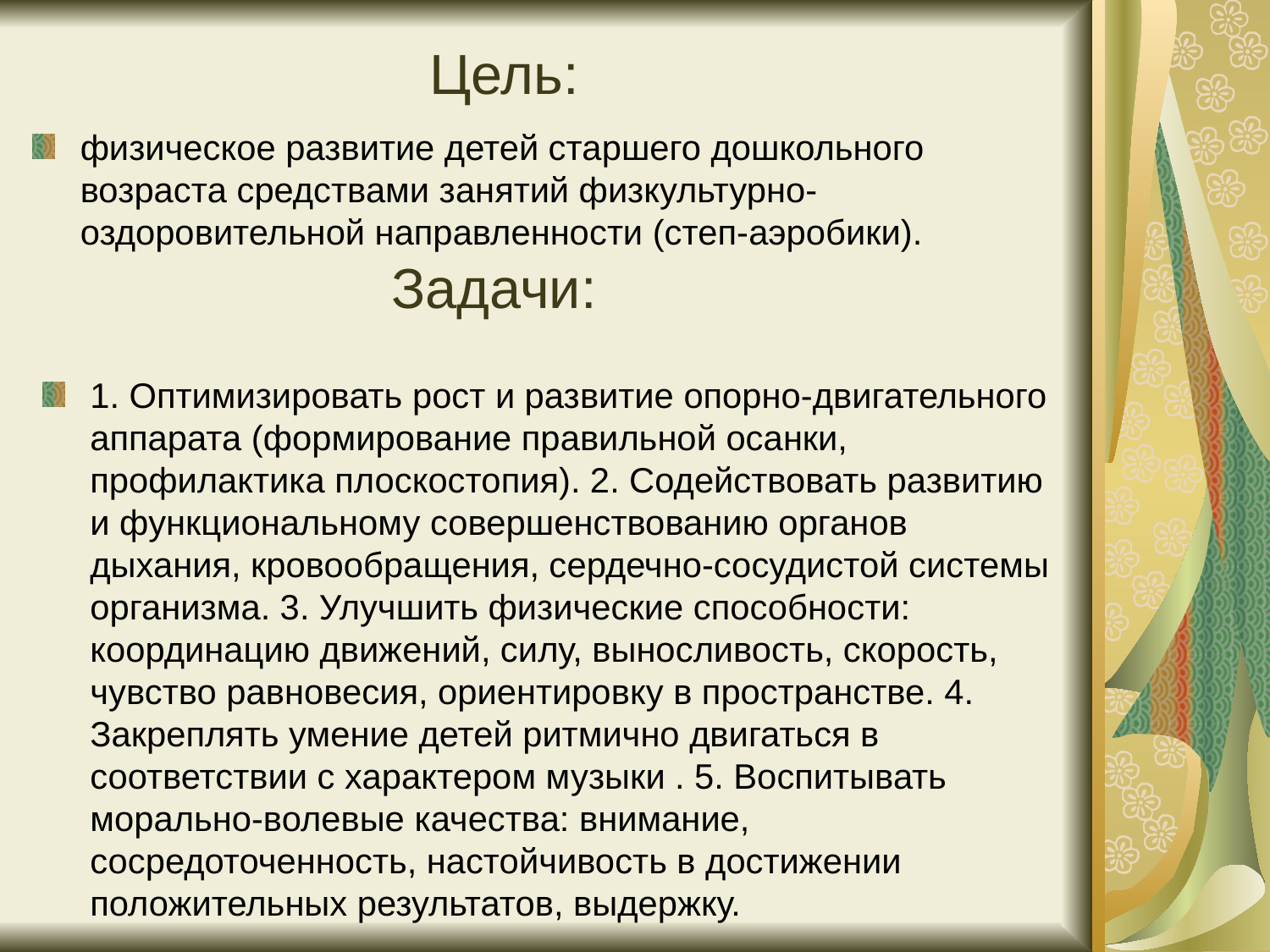

Цель:
физическое развитие детей старшего дошкольного возраста средствами занятий физкультурно-оздоровительной направленности (степ-аэробики). 
                                   Задачи:
1. Оптимизировать рост и развитие опорно-двигательного аппарата (формирование правильной осанки, профилактика плоскостопия). 2. Содействовать развитию и функциональному совершенствованию органов дыхания, кровообращения, сердечно-сосудистой системы организма. 3. Улучшить физические способности: координацию движений, силу, выносливость, скорость, чувство равновесия, ориентировку в пространстве. 4. Закреплять умение детей ритмично двигаться в соответствии с характером музыки . 5. Воспитывать морально-волевые качества: внимание, сосредоточенность, настойчивость в достижении положительных результатов, выдержку.